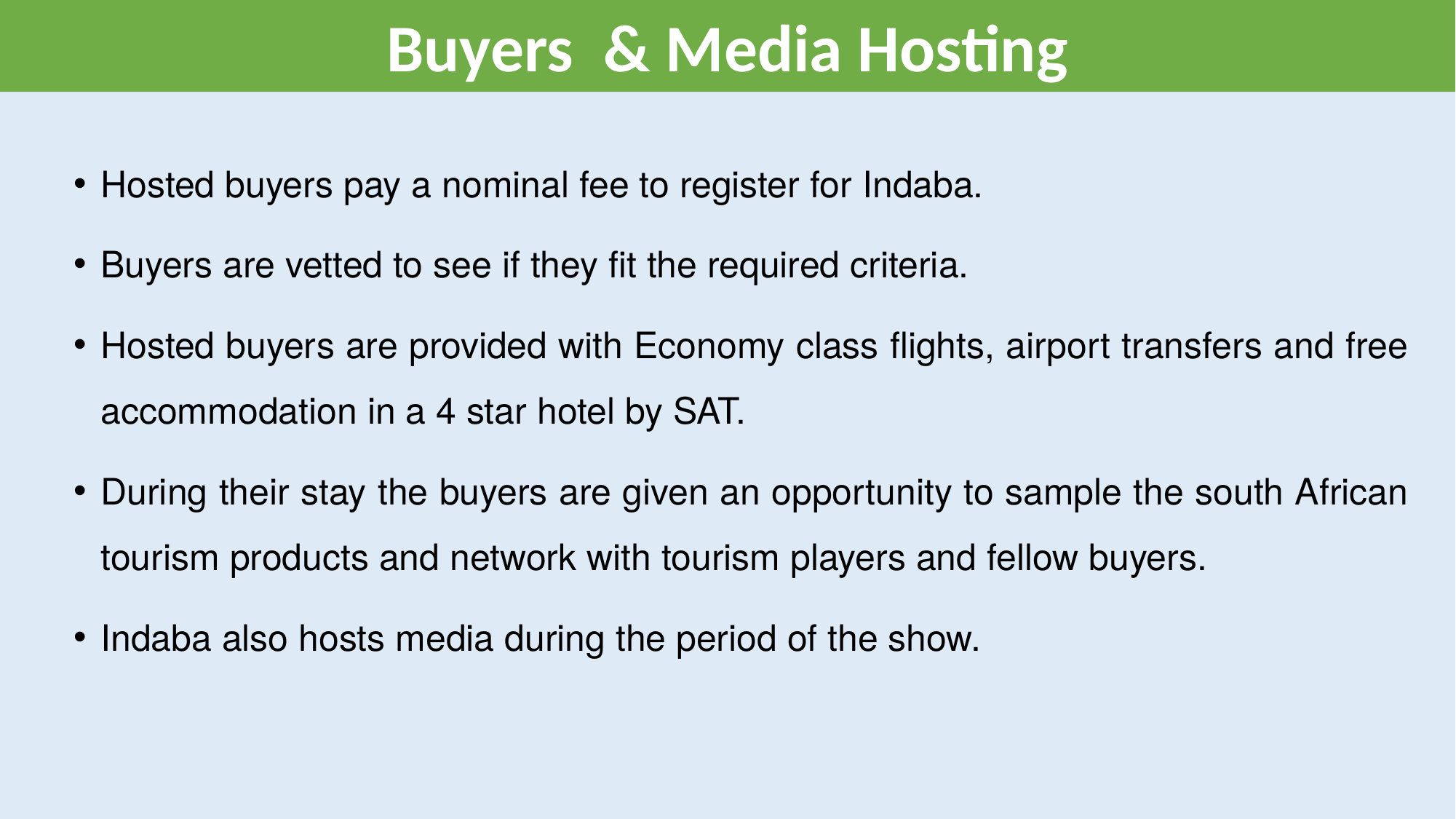

Buyers  & Media Hosting
Hosted buyers pay a nominal fee to register for Indaba.
Buyers are vetted to see if they fit the required criteria.
Hosted buyers are provided with Economy class flights, airport transfers and free accommodation in a 4 star hotel by SAT.
During their stay the buyers are given an opportunity to sample the south African tourism products and network with tourism players and fellow buyers.
Indaba also hosts media during the period of the show.